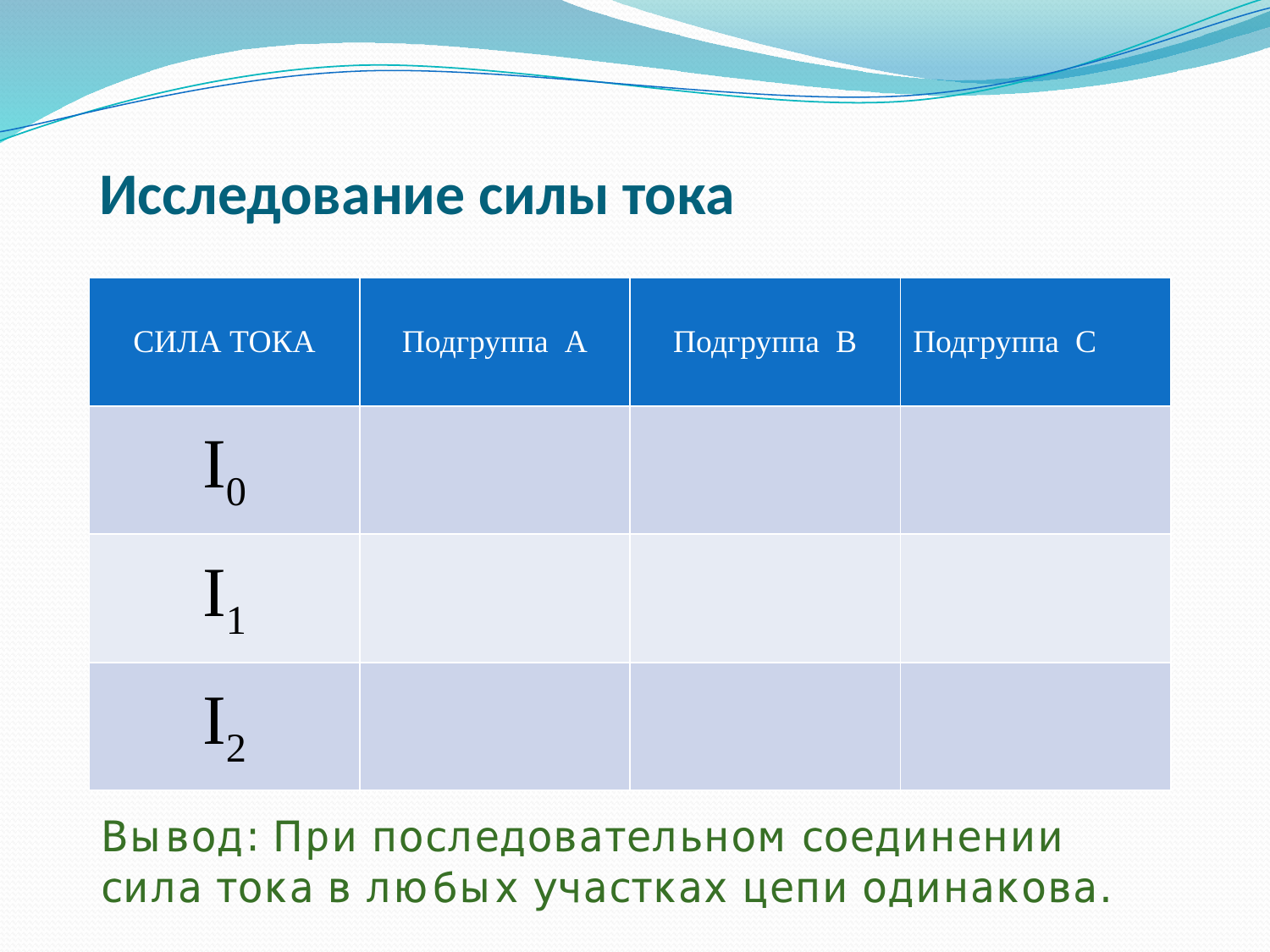

# Исследование силы тока
| СИЛА ТОКА | Подгруппа А | Подгруппа В | Подгруппа С |
| --- | --- | --- | --- |
| I0 |  |  |  |
| I1 |  |  |  |
| I2 |  |  |  |
Вывод: При последовательном соединении сила тока в любых участках цепи одинакова.